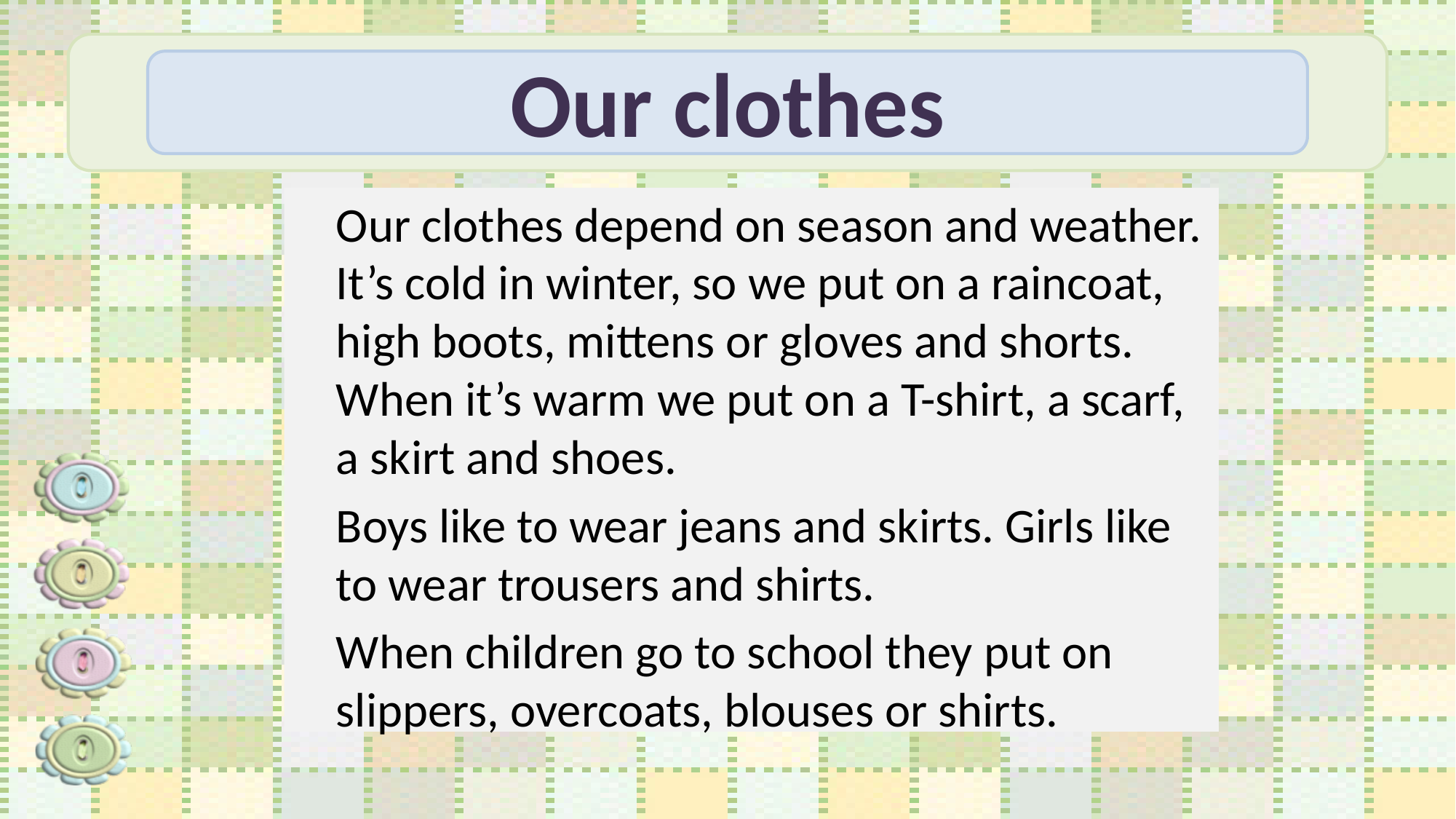

# Our clothes
	Our clothes depend on season and weather. It’s cold in winter, so we put on a raincoat, high boots, mittens or gloves and shorts. When it’s warm we put on a T-shirt, a scarf, a skirt and shoes.
	Boys like to wear jeans and skirts. Girls like to wear trousers and shirts.
	When children go to school they put on slippers, overcoats, blouses or shirts.